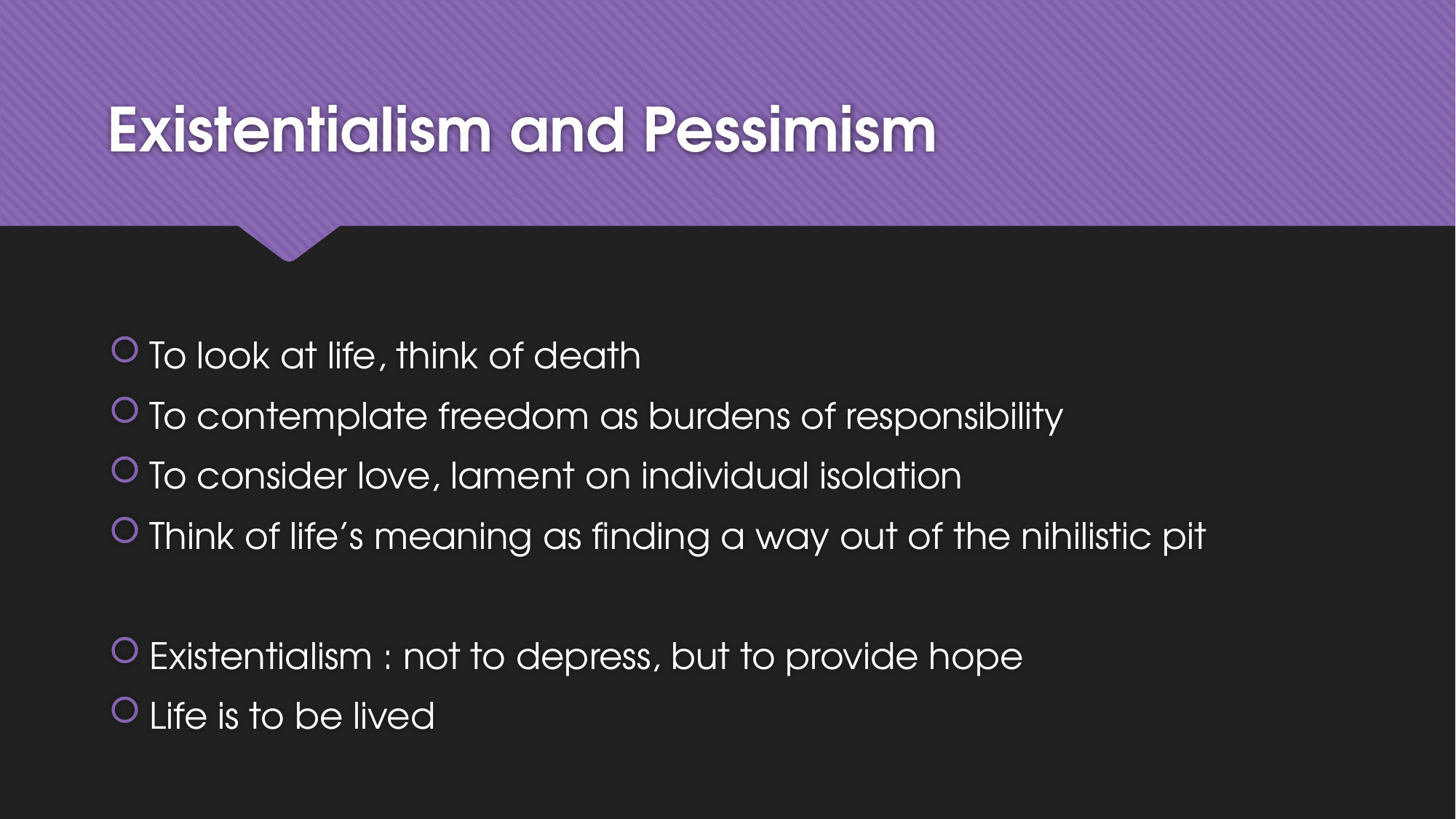

# Existentialism and Pessimism
To look at life, think of death
To contemplate freedom as burdens of responsibility
To consider love, lament on individual isolation
Think of life’s meaning as finding a way out of the nihilistic pit

Existentialism : not to depress, but to provide hope
Life is to be lived